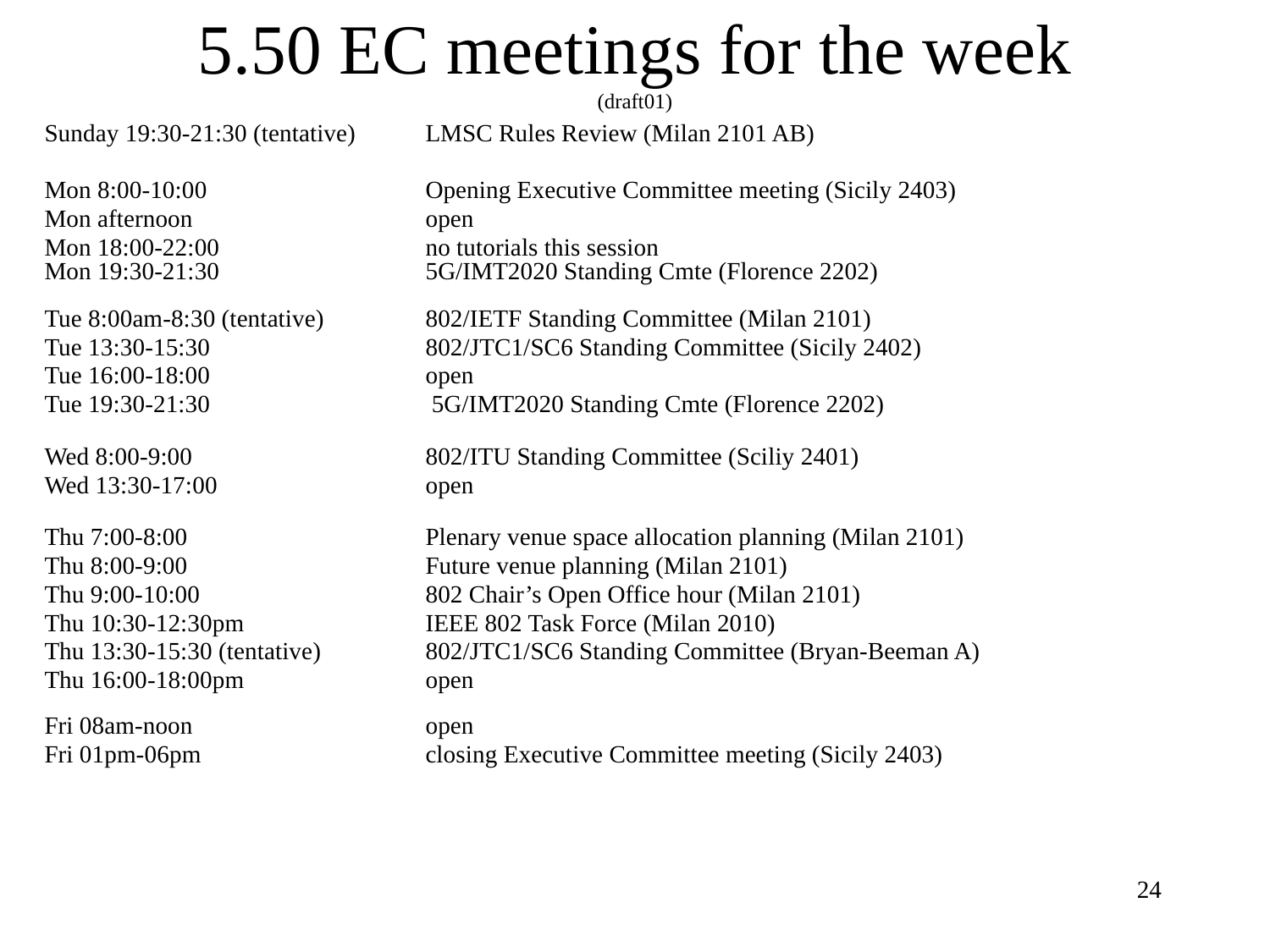

# 5.50 EC meetings for the week (draft01)
Sunday 19:30-21:30 (tentative)	LMSC Rules Review (Milan 2101 AB)

Mon 8:00-10:00		Opening Executive Committee meeting (Sicily 2403)
Mon afternoon		open
Mon 18:00-22:00		no tutorials this session
Mon 19:30-21:30		5G/IMT2020 Standing Cmte (Florence 2202)
Tue 8:00am-8:30 (tentative)	802/IETF Standing Committee (Milan 2101)
Tue 13:30-15:30		802/JTC1/SC6 Standing Committee (Sicily 2402)
Tue 16:00-18:00		open
Tue 19:30-21:30		 5G/IMT2020 Standing Cmte (Florence 2202)
Wed 8:00-9:00		802/ITU Standing Committee (Sciliy 2401)
Wed 13:30-17:00		open
Thu 7:00-8:00		Plenary venue space allocation planning (Milan 2101)
Thu 8:00-9:00		Future venue planning (Milan 2101)
Thu 9:00-10:00		802 Chair’s Open Office hour (Milan 2101)
Thu 10:30-12:30pm		IEEE 802 Task Force (Milan 2010)
Thu 13:30-15:30 (tentative)	802/JTC1/SC6 Standing Committee (Bryan-Beeman A)
Thu 16:00-18:00pm		open
Fri 08am-noon		open
Fri 01pm-06pm		closing Executive Committee meeting (Sicily 2403)
24